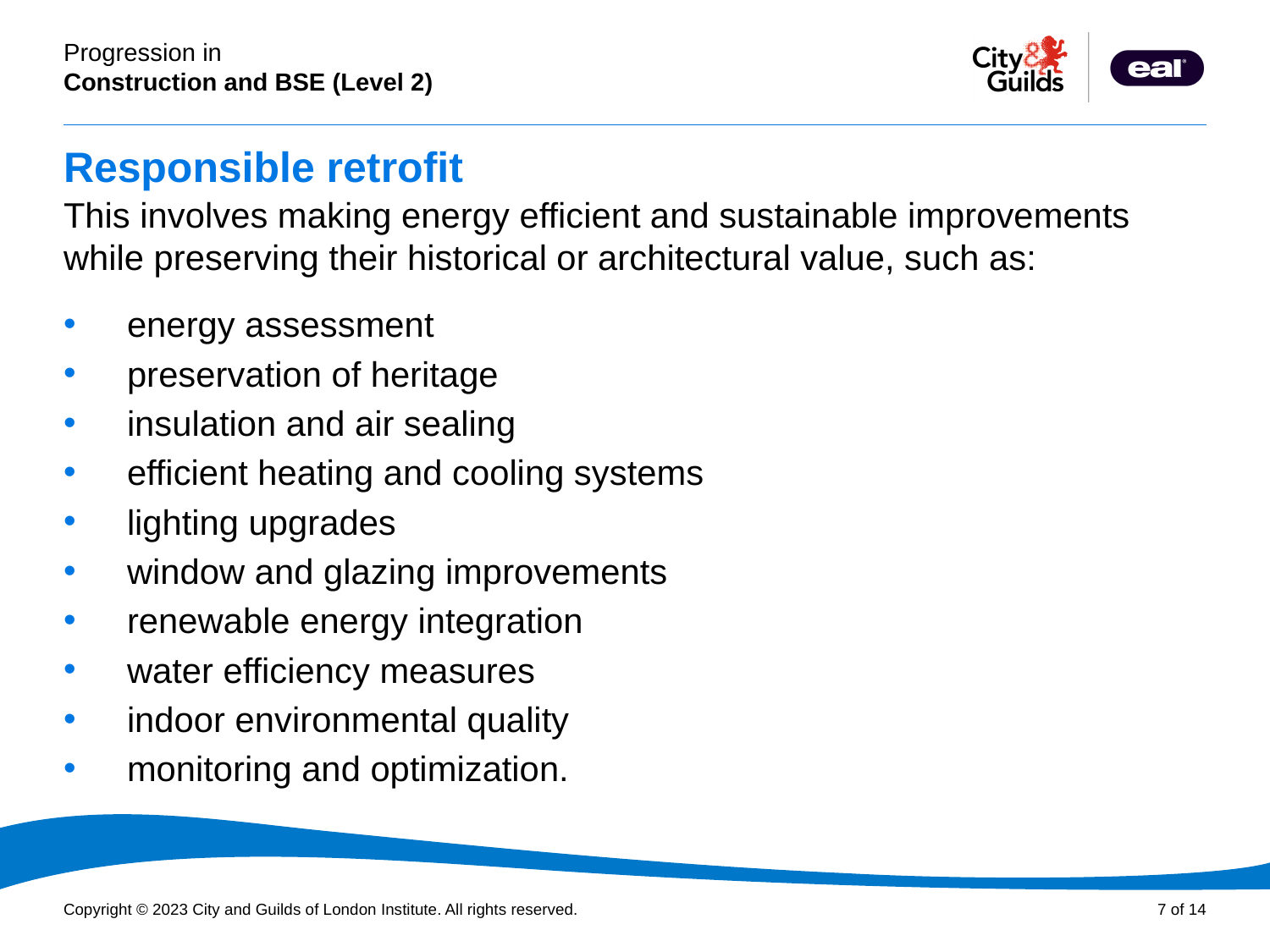

# Responsible retrofit
This involves making energy efficient and sustainable improvements while preserving their historical or architectural value, such as:
energy assessment
preservation of heritage
insulation and air sealing
efficient heating and cooling systems
lighting upgrades
window and glazing improvements
renewable energy integration
water efficiency measures
indoor environmental quality
monitoring and optimization.